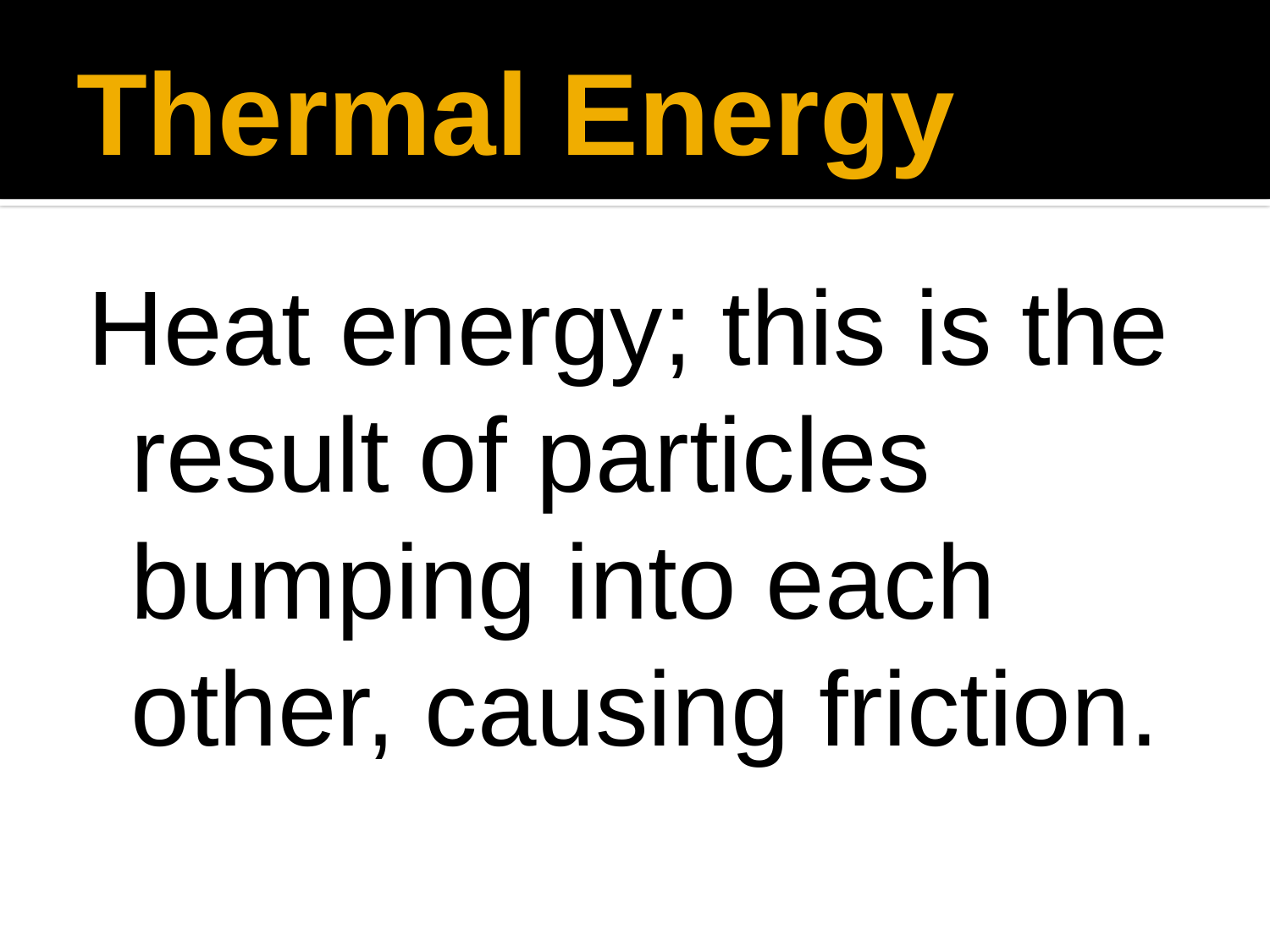

# Thermal Energy
Heat energy; this is the result of particles bumping into each other, causing friction.